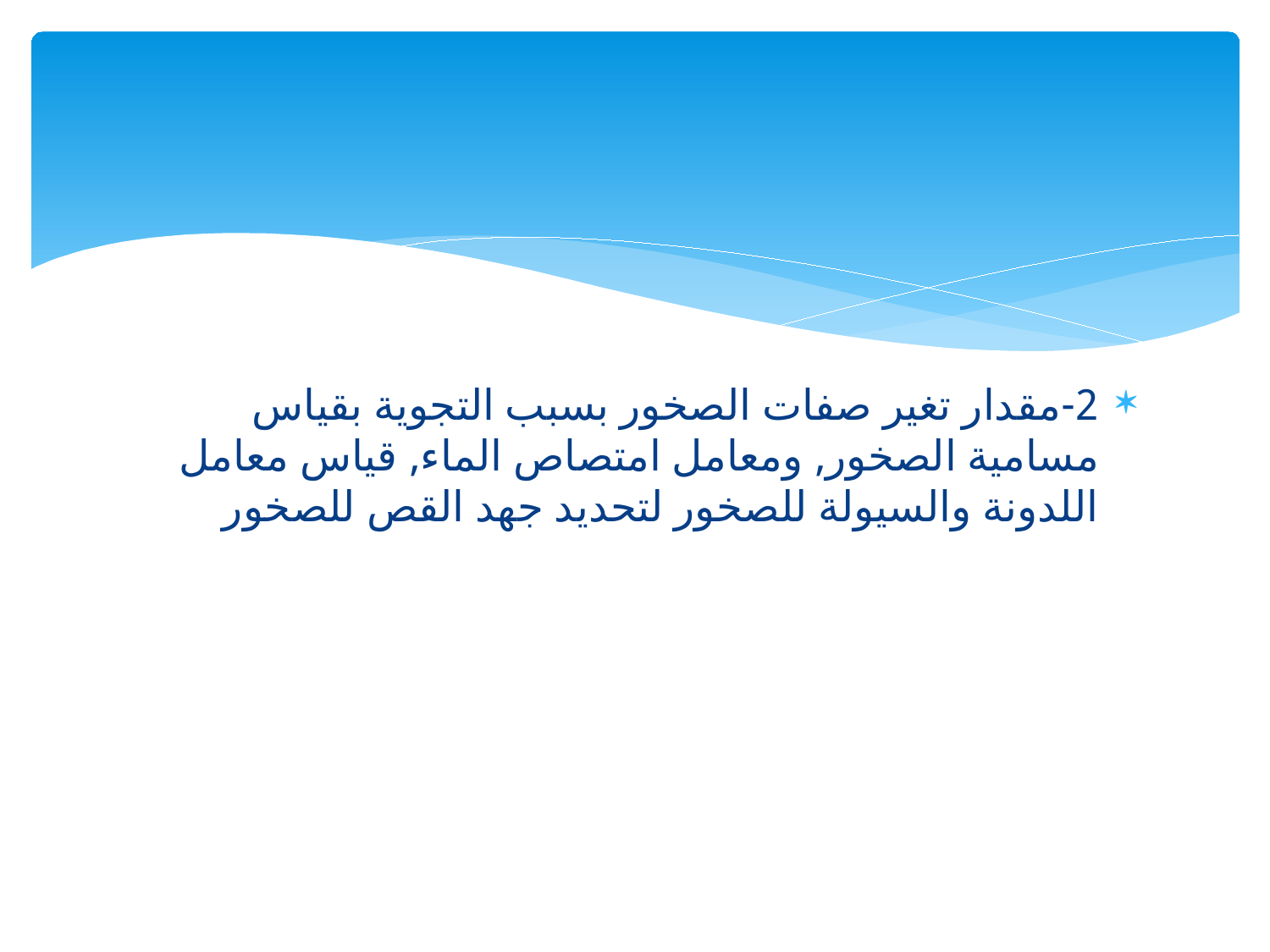

2-	مقدار تغير صفات الصخور بسبب التجوية بقياس مسامية الصخور, ومعامل امتصاص الماء, قياس معامل اللدونة والسيولة للصخور لتحديد جهد القص للصخور